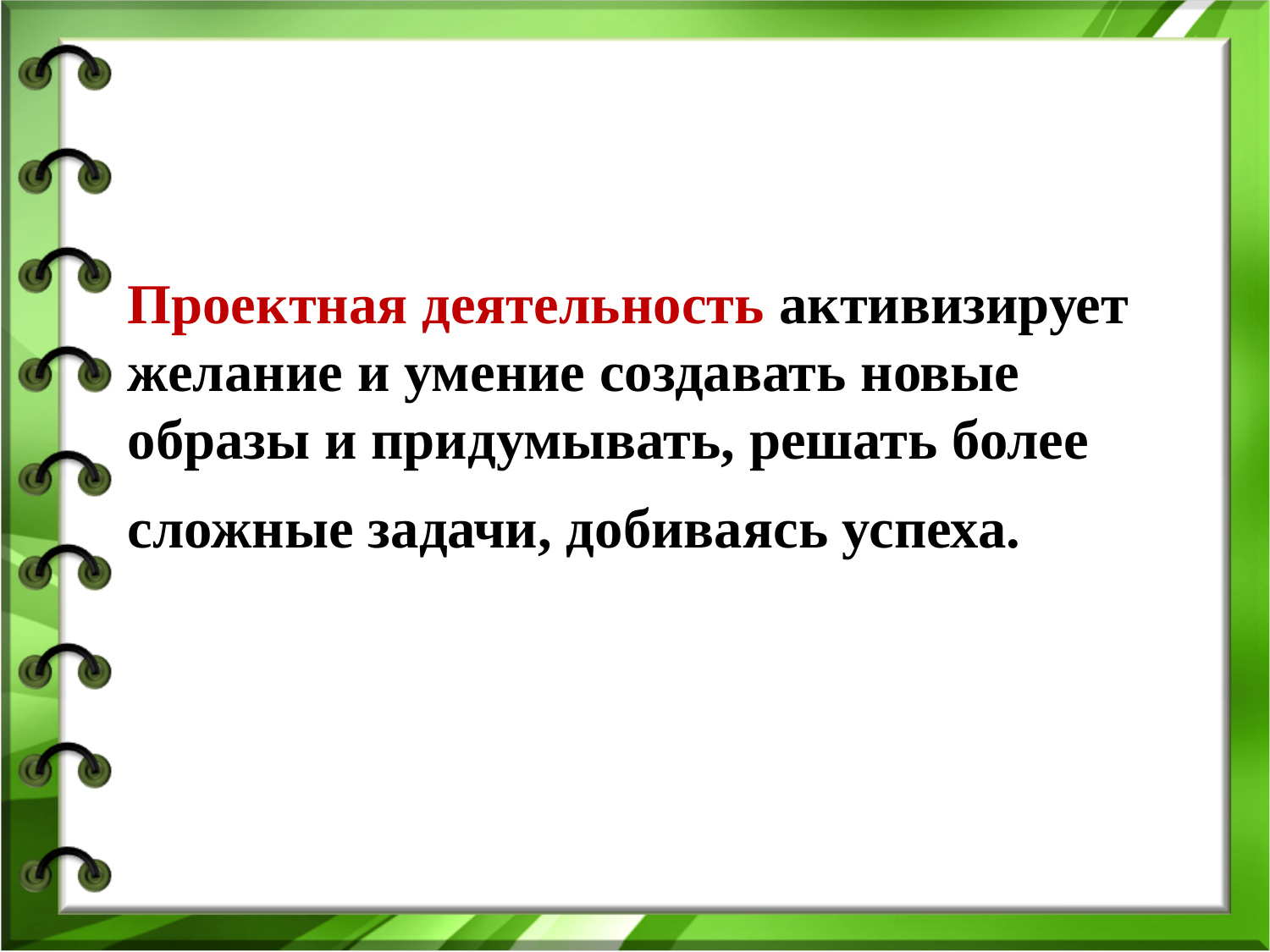

# Проектная деятельность активизирует желание и умение создавать новые образы и придумывать, решать более сложные задачи, добиваясь успеха.